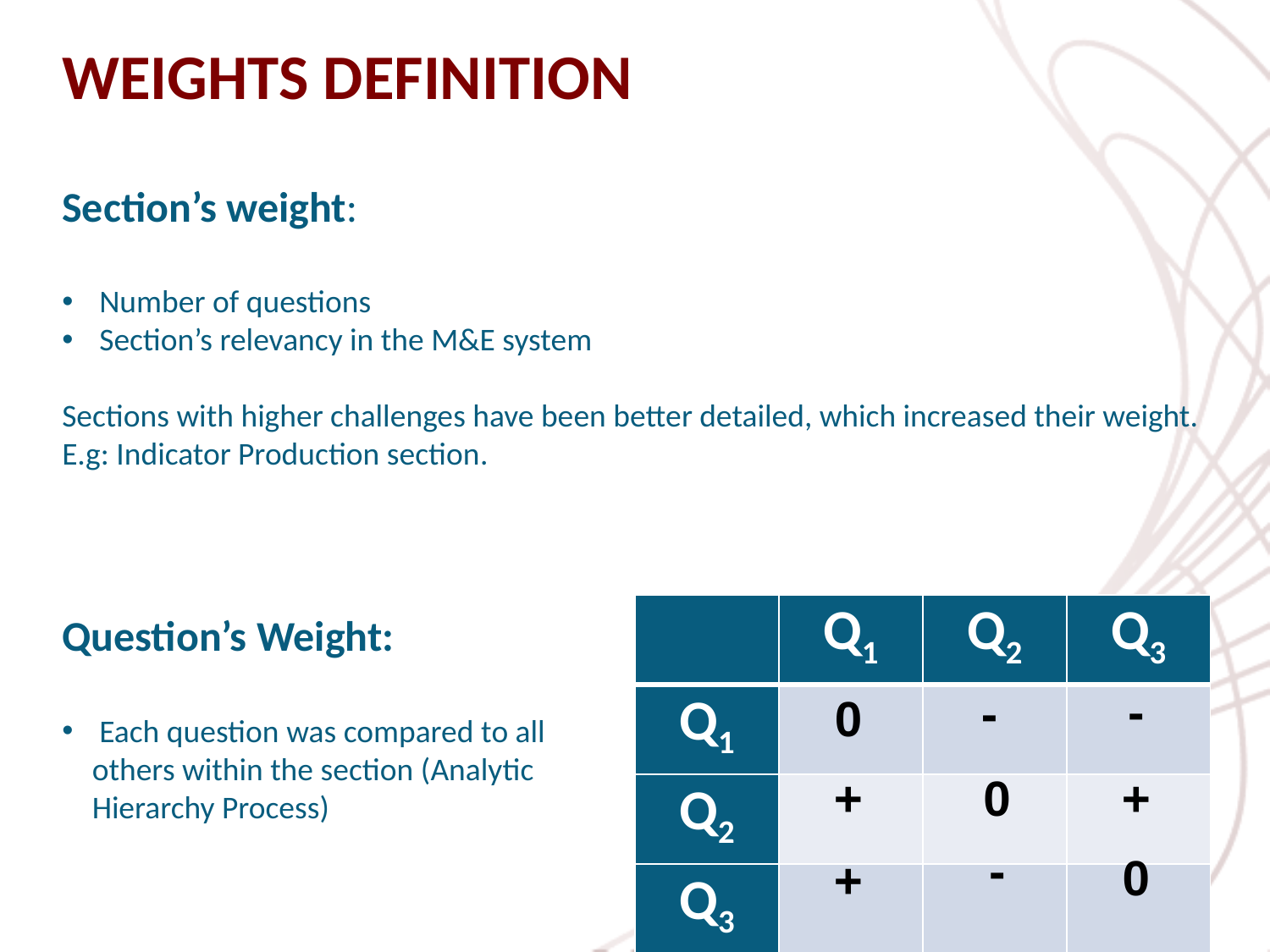

WEIGHTS DEFINITION
Section’s weight:

 Number of questions
 Section’s relevancy in the M&E system

Sections with higher challenges have been better detailed, which increased their weight. E.g: Indicator Production section.
|  | Q1 | Q2 | Q3 |
| --- | --- | --- | --- |
| Q1 |  |  |  |
| Q2 |  |  |  |
| Q3 |  |  |  |
Question’s Weight:

 Each question was compared to all others within the section (Analytic Hierarchy Process)
-
-
0
+
0
+
-
0
+